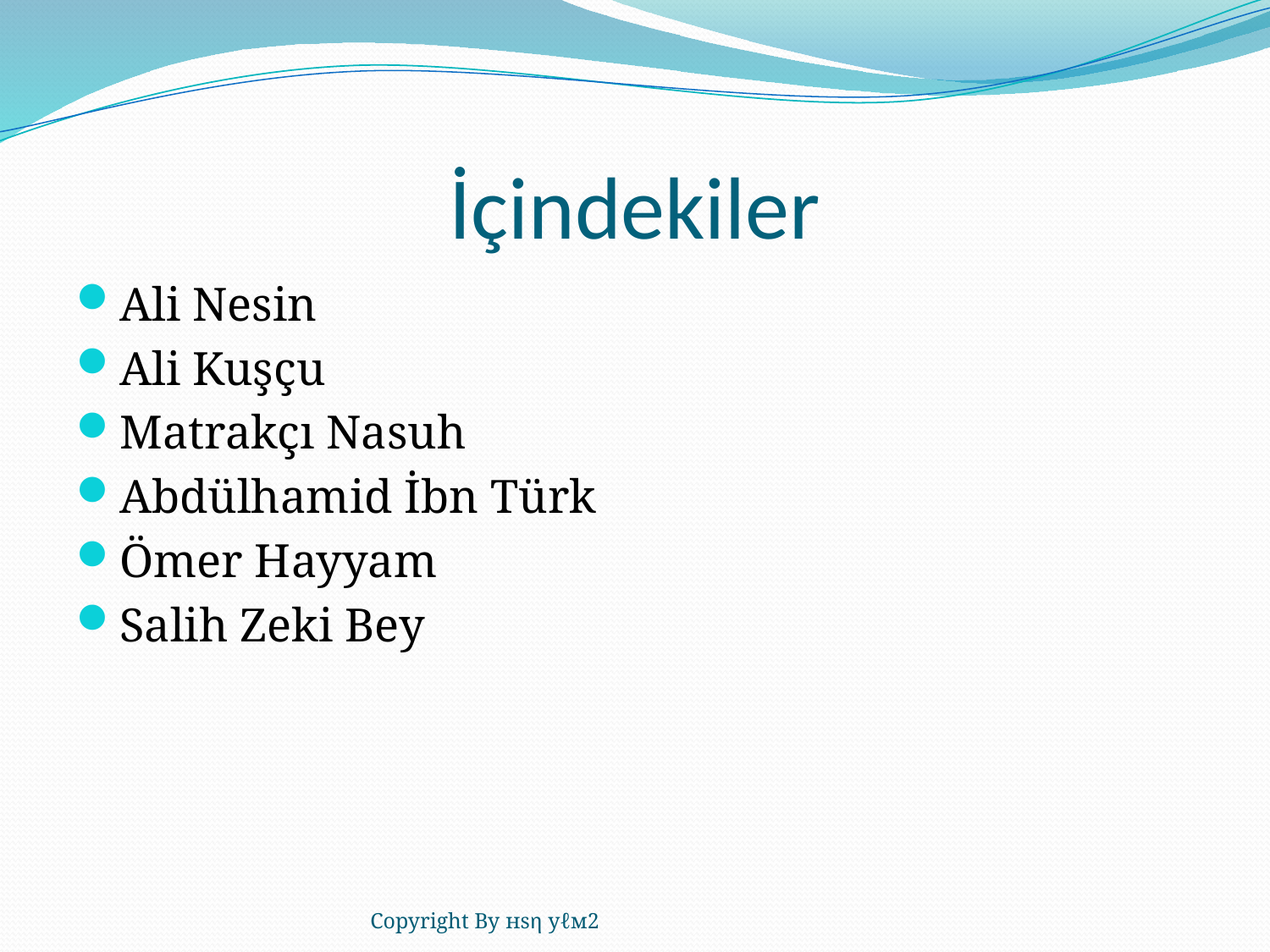

# İçindekiler
Ali Nesin
Ali Kuşçu
Matrakçı Nasuh
Abdülhamid İbn Türk
Ömer Hayyam
Salih Zeki Bey

Copyright By нѕη уℓм2